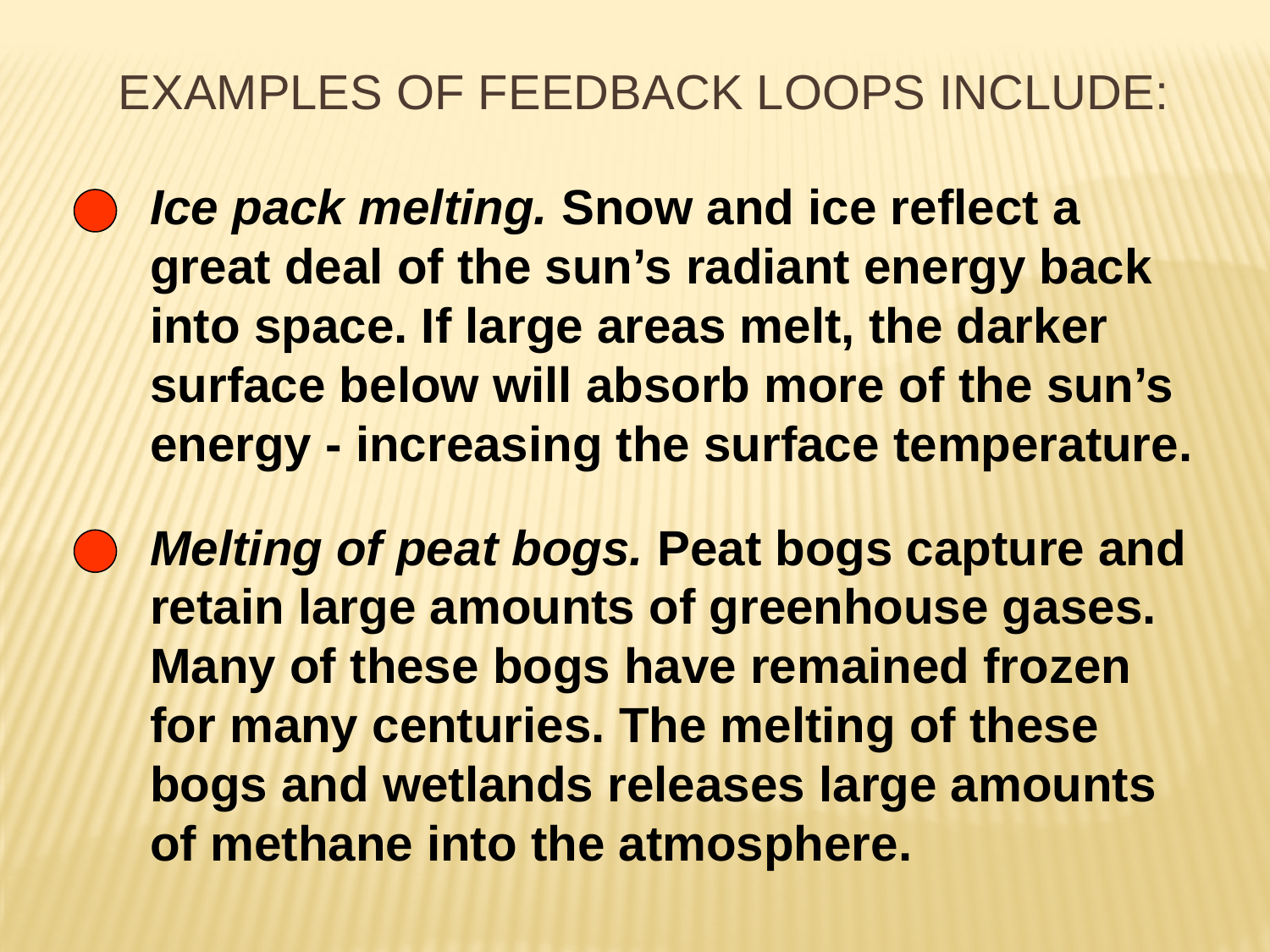

Examples of feedback loops include:
Ice pack melting. Snow and ice reflect a great deal of the sun’s radiant energy back into space. If large areas melt, the darker surface below will absorb more of the sun’s energy - increasing the surface temperature.

Melting of peat bogs. Peat bogs capture and retain large amounts of greenhouse gases. Many of these bogs have remained frozen for many centuries. The melting of these bogs and wetlands releases large amounts of methane into the atmosphere.